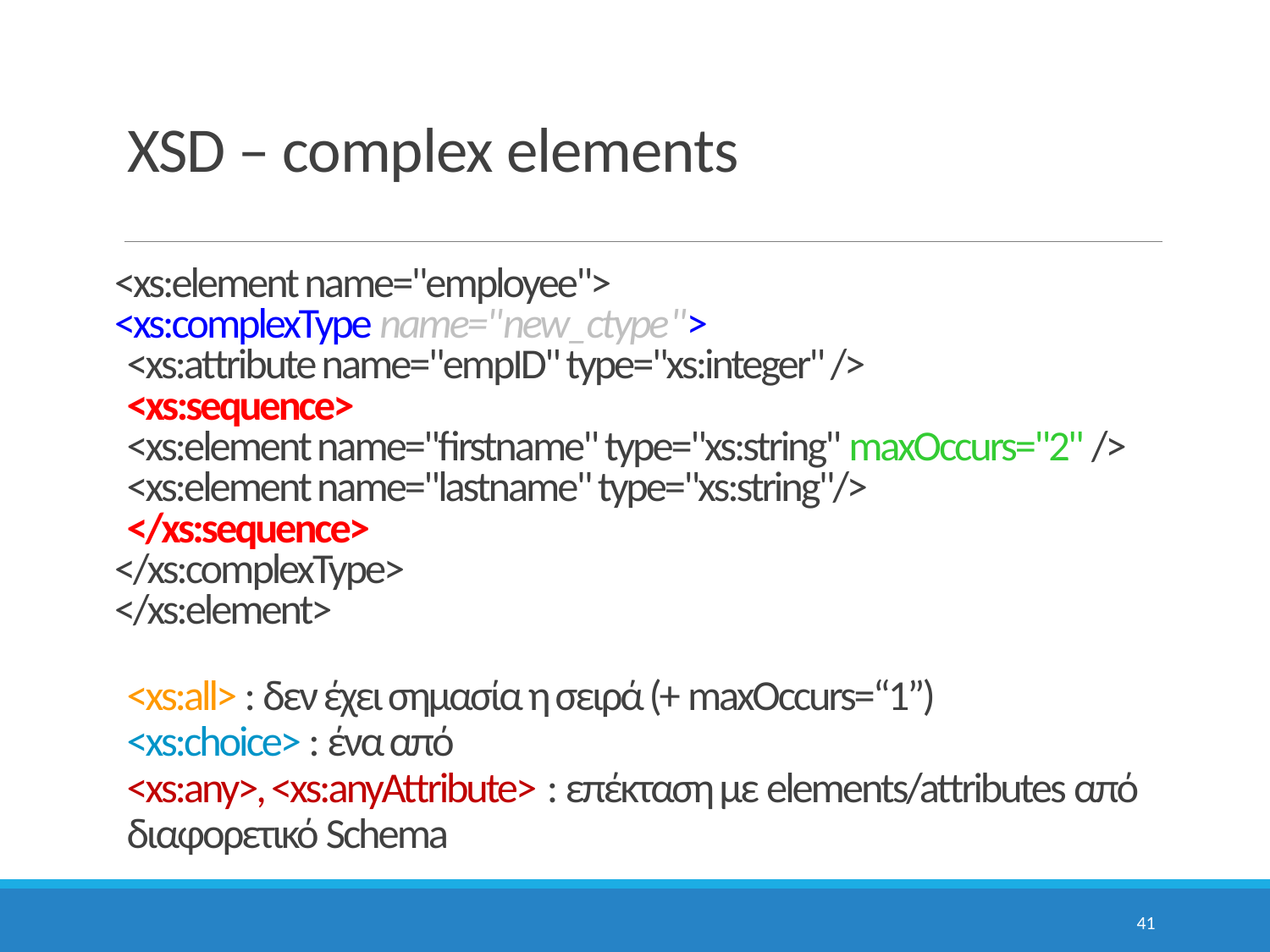

# XSD – complex elements
<xs:element name="employee">
<xs:complexType name="new_ctype">
	<xs:attribute name="empID" type="xs:integer" />
	<xs:sequence>
	<xs:element name="firstname" type="xs:string" maxOccurs="2" />
	<xs:element name="lastname" type="xs:string"/>
	</xs:sequence>
</xs:complexType>
</xs:element>

<xs:all> : δεν έχει σημασία η σειρά (+ maxOccurs=“1”)
<xs:choice> : ένα από
<xs:any>, <xs:anyAttribute> : επέκταση με elements/attributes από διαφορετικό Schema

41